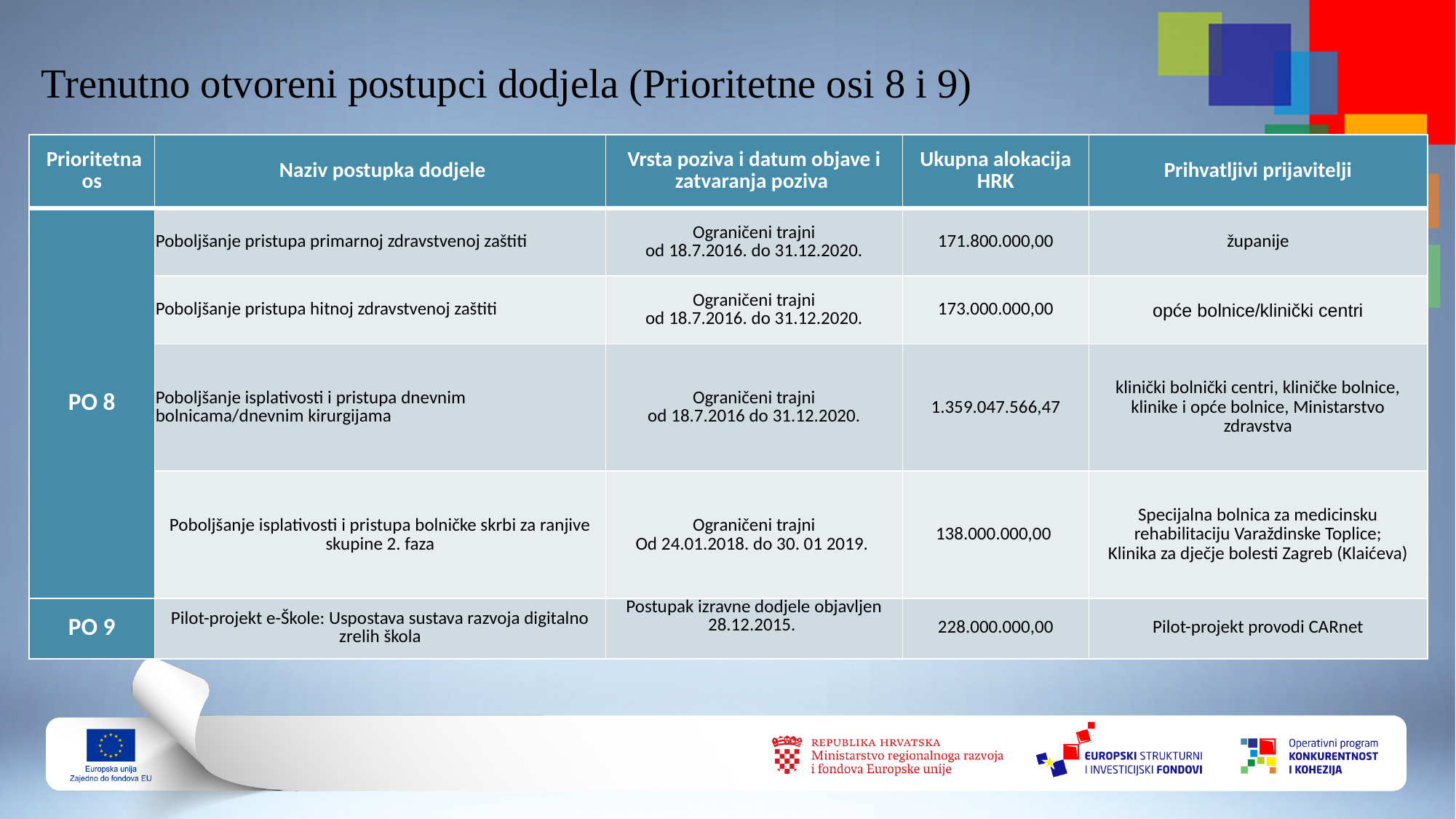

# Trenutno otvoreni postupci dodjela (Prioritetne osi 8 i 9)
| Prioritetna os | Naziv postupka dodjele | Vrsta poziva i datum objave i zatvaranja poziva | Ukupna alokacija HRK | Prihvatljivi prijavitelji |
| --- | --- | --- | --- | --- |
| PO 8 | Poboljšanje pristupa primarnoj zdravstvenoj zaštiti | Ograničeni trajni od 18.7.2016. do 31.12.2020. | 171.800.000,00 | županije |
|  | Poboljšanje pristupa hitnoj zdravstvenoj zaštiti | Ograničeni trajni od 18.7.2016. do 31.12.2020. | 173.000.000,00 | opće bolnice/klinički centri |
|  | Poboljšanje isplativosti i pristupa dnevnim bolnicama/dnevnim kirurgijama | Ograničeni trajni od 18.7.2016 do 31.12.2020. | 1.359.047.566,47 | klinički bolnički centri, kliničke bolnice, klinike i opće bolnice, Ministarstvo zdravstva |
|  | Poboljšanje isplativosti i pristupa bolničke skrbi za ranjive skupine 2. faza | Ograničeni trajni Od 24.01.2018. do 30. 01 2019. | 138.000.000,00 | Specijalna bolnica za medicinsku rehabilitaciju Varaždinske Toplice; Klinika za dječje bolesti Zagreb (Klaićeva) |
| PO 9 | Pilot-projekt e-Škole: Uspostava sustava razvoja digitalno zrelih škola | Postupak izravne dodjele objavljen 28.12.2015. | 228.000.000,00 | Pilot-projekt provodi CARnet |